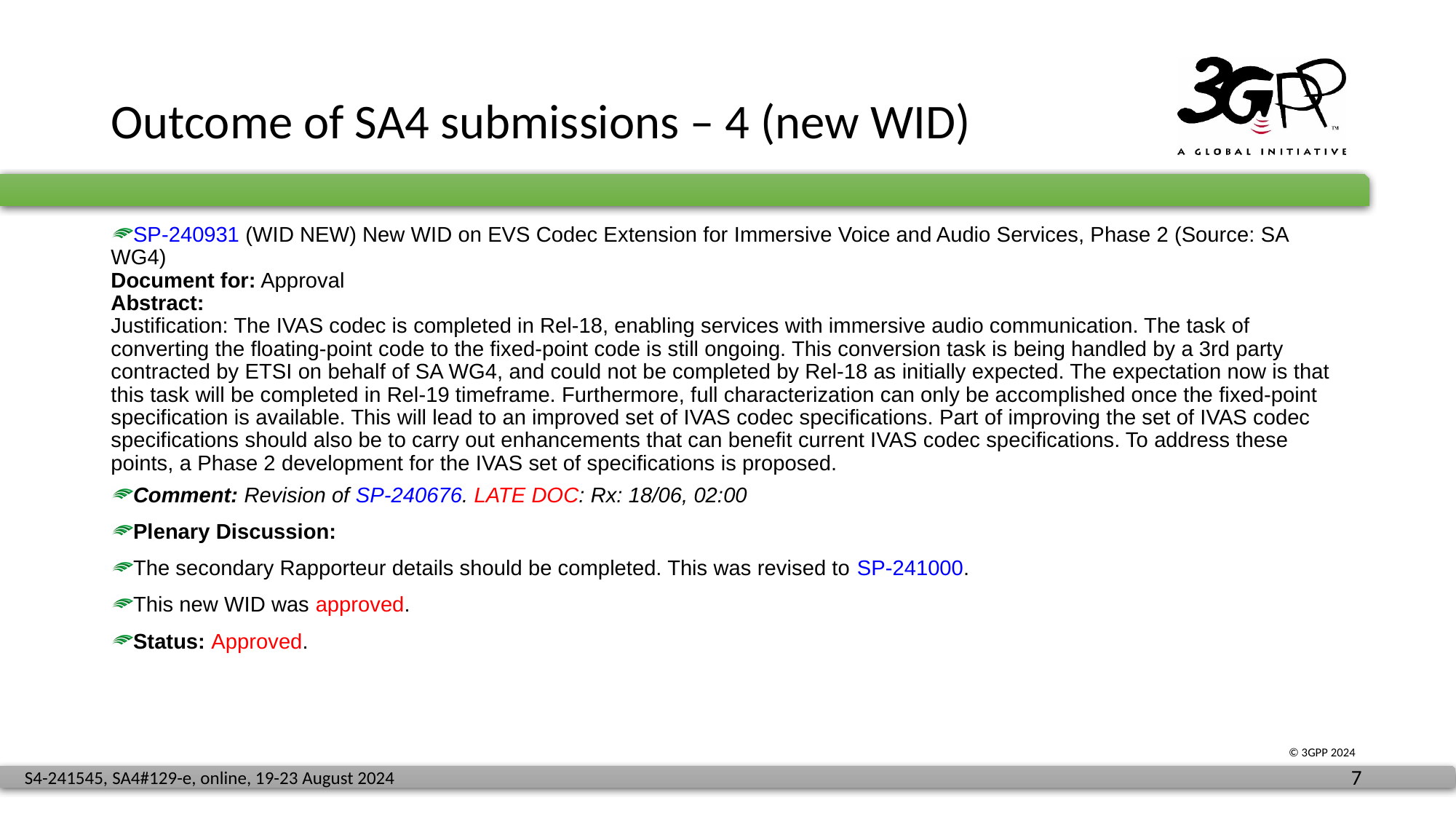

# Outcome of SA4 submissions – 4 (new WID)
SP-240931 (WID NEW) New WID on EVS Codec Extension for Immersive Voice and Audio Services, Phase 2 (Source: SA WG4)
Document for: Approval
Abstract:
Justification: The IVAS codec is completed in Rel-18, enabling services with immersive audio communication. The task of converting the floating-point code to the fixed-point code is still ongoing. This conversion task is being handled by a 3rd party contracted by ETSI on behalf of SA WG4, and could not be completed by Rel-18 as initially expected. The expectation now is that this task will be completed in Rel-19 timeframe. Furthermore, full characterization can only be accomplished once the fixed-point specification is available. This will lead to an improved set of IVAS codec specifications. Part of improving the set of IVAS codec specifications should also be to carry out enhancements that can benefit current IVAS codec specifications. To address these points, a Phase 2 development for the IVAS set of specifications is proposed.
Comment: Revision of SP-240676. LATE DOC: Rx: 18/06, 02:00
Plenary Discussion:
The secondary Rapporteur details should be completed. This was revised to SP-241000.
This new WID was approved.
Status: Approved.